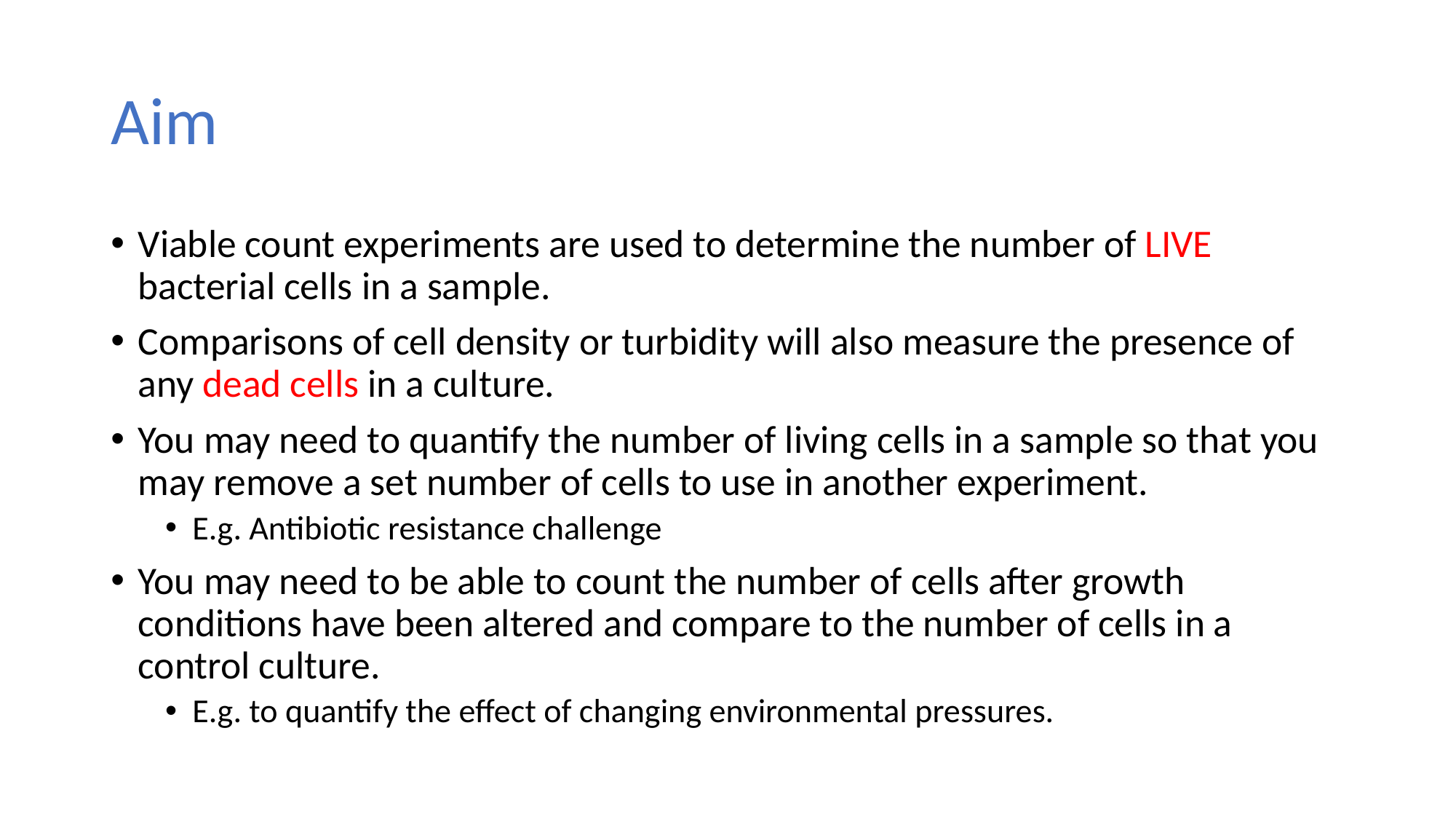

# Aim
Viable count experiments are used to determine the number of LIVE bacterial cells in a sample.
Comparisons of cell density or turbidity will also measure the presence of any dead cells in a culture.
You may need to quantify the number of living cells in a sample so that you may remove a set number of cells to use in another experiment.
E.g. Antibiotic resistance challenge
You may need to be able to count the number of cells after growth conditions have been altered and compare to the number of cells in a control culture.
E.g. to quantify the effect of changing environmental pressures.